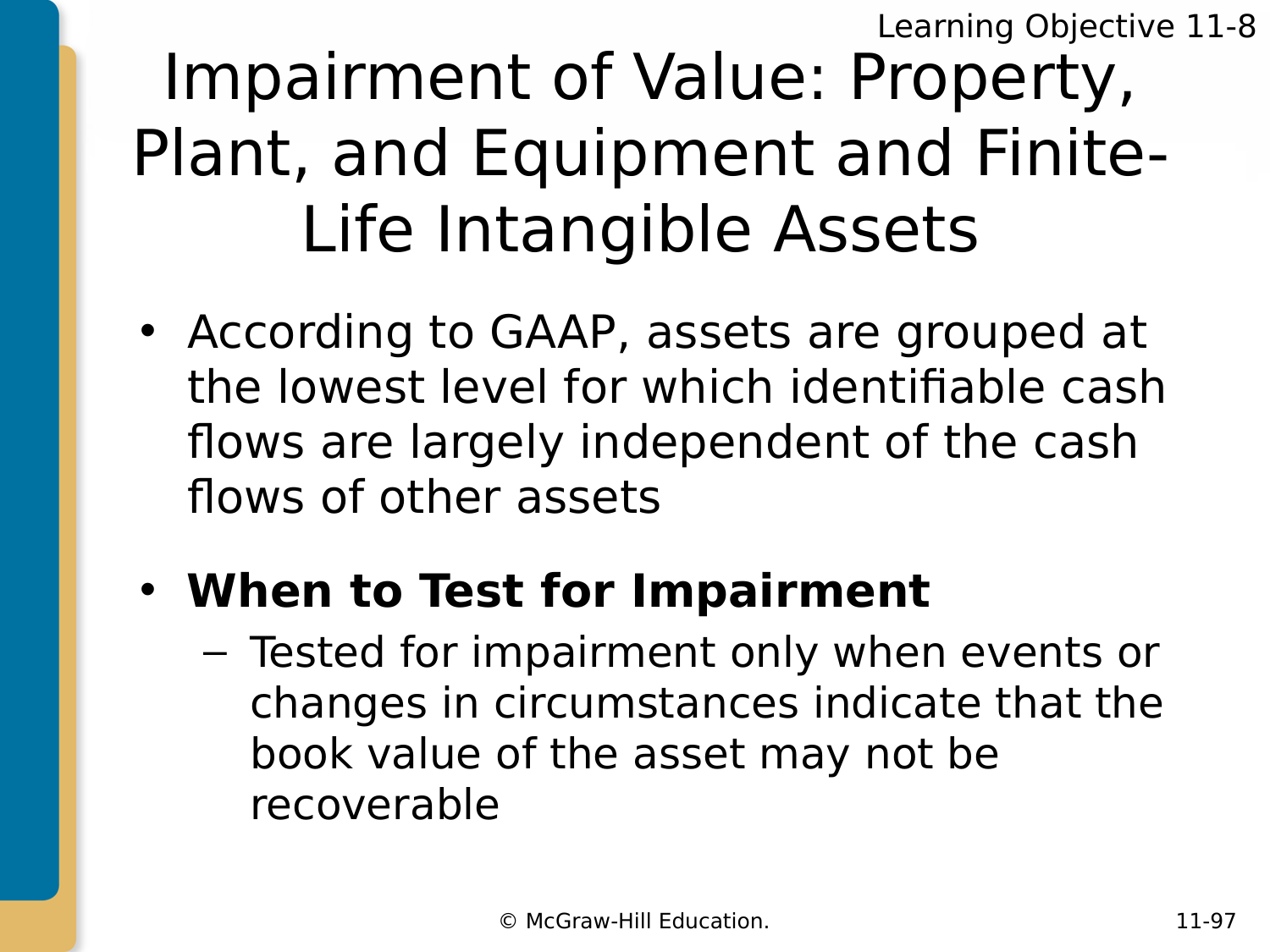

Learning Objective 11-8
# Impairment of Value: Property, Plant, and Equipment and Finite-Life Intangible Assets
According to GAAP, assets are grouped at the lowest level for which identifiable cash flows are largely independent of the cash flows of other assets
When to Test for Impairment
Tested for impairment only when events or changes in circumstances indicate that the book value of the asset may not be recoverable